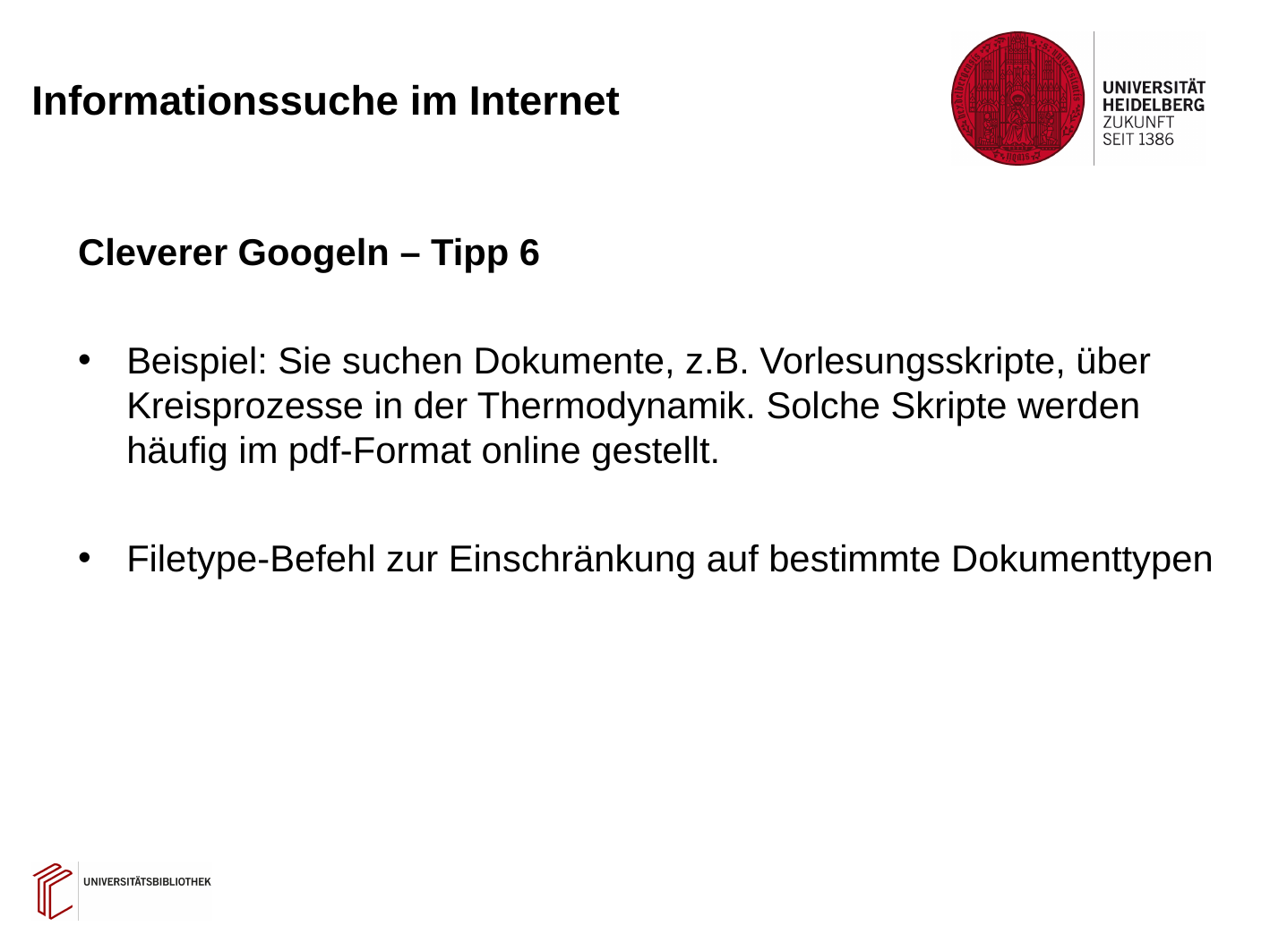

# Informationssuche im Internet
Cleverer Googeln – Tipp 6

Beispiel: Sie suchen Dokumente, z.B. Vorlesungsskripte, über Kreisprozesse in der Thermodynamik. Solche Skripte werden häufig im pdf-Format online gestellt.

Filetype-Befehl zur Einschränkung auf bestimmte Dokumenttypen

27